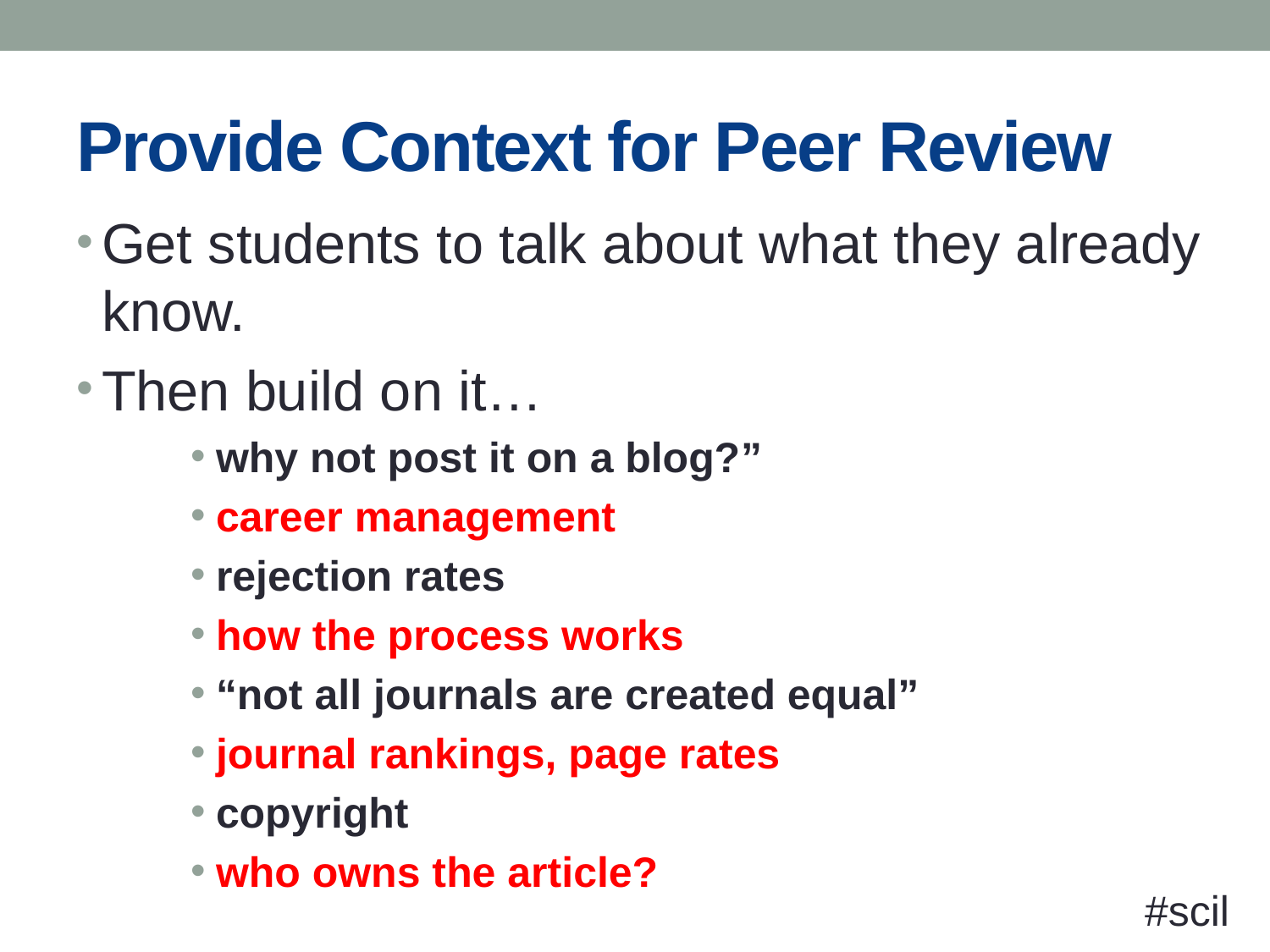

# Provide Context for Peer Review
Get students to talk about what they already know.
Then build on it…
why not post it on a blog?”
career management
rejection rates
how the process works
“not all journals are created equal”
journal rankings, page rates
copyright
who owns the article?

#scil